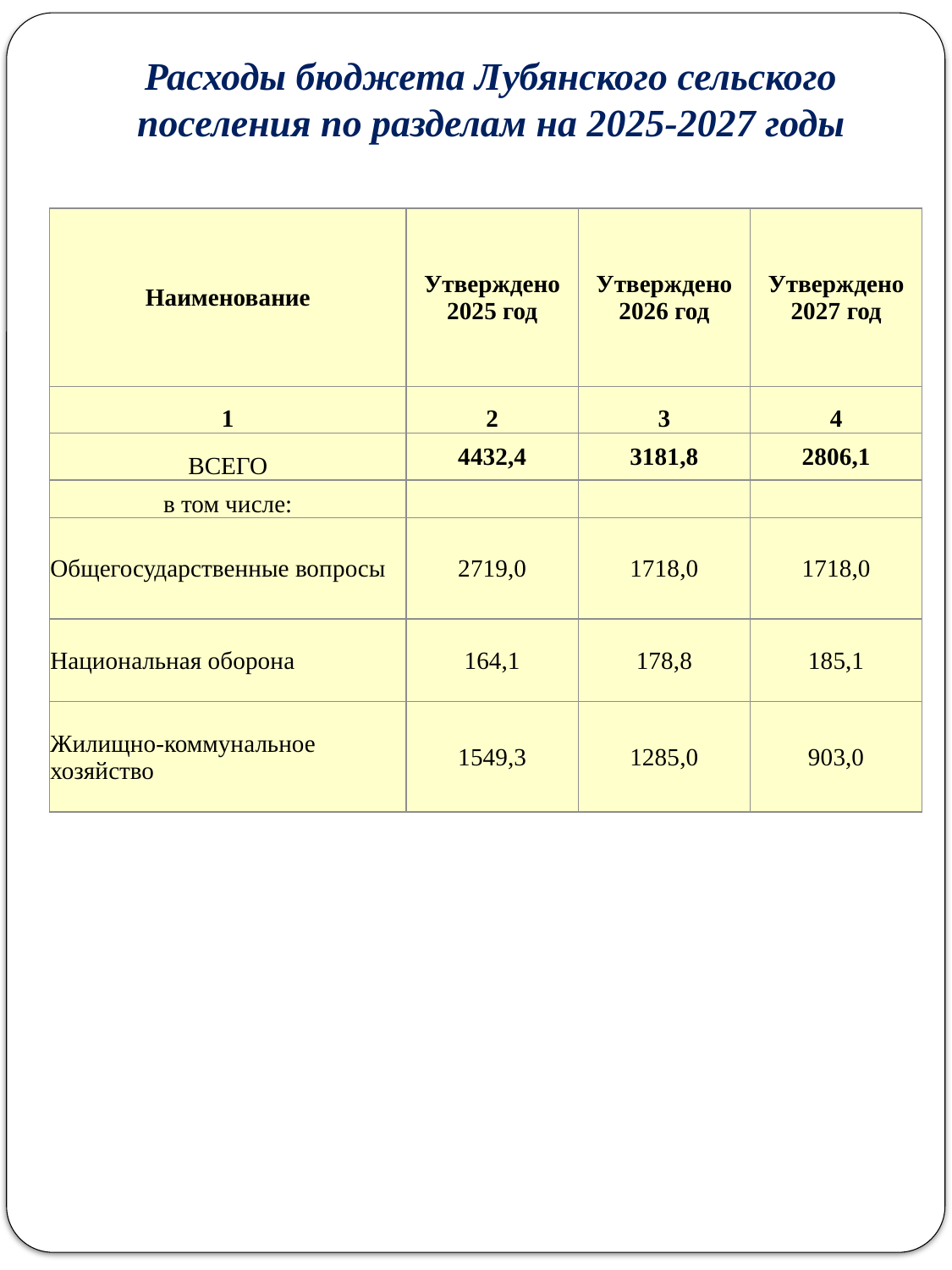

Расходы бюджета Лубянского сельского поселения по разделам на 2025-2027 годы
(тыс. рублей)
| Наименование | Утверждено 2025 год | Утверждено 2026 год | Утверждено 2027 год |
| --- | --- | --- | --- |
| 1 | 2 | 3 | 4 |
| ВСЕГО | 4432,4 | 3181,8 | 2806,1 |
| в том числе: |  |  |  |
| Общегосударственные вопросы | 2719,0 | 1718,0 | 1718,0 |
| Национальная оборона | 164,1 | 178,8 | 185,1 |
| Жилищно-коммунальное хозяйство | 1549,3 | 1285,0 | 903,0 |